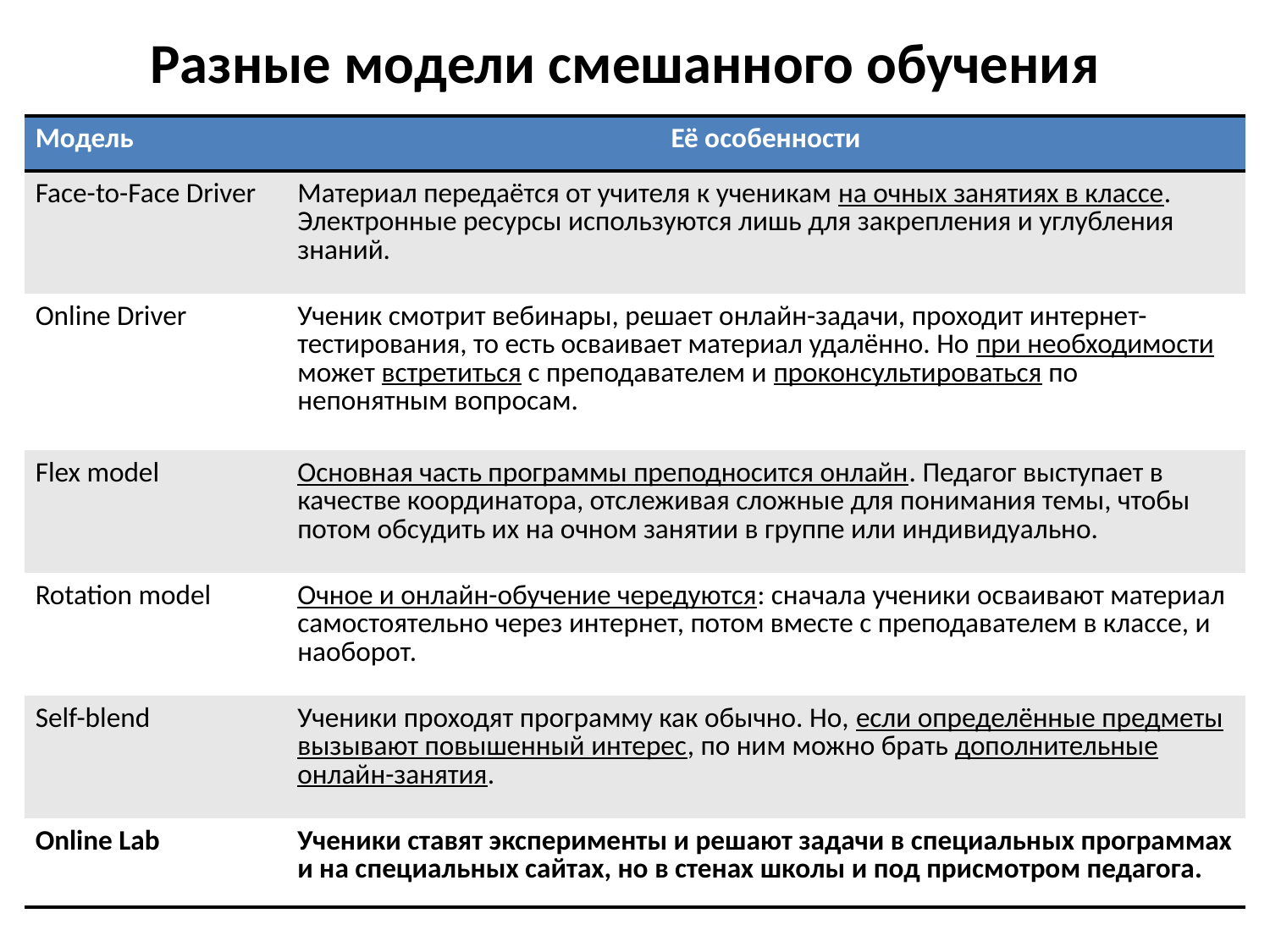

# Разные модели смешанного обучения
| Модель | Её особенности |
| --- | --- |
| Face-to-Face Driver | Материал передаётся от учителя к ученикам на очных занятиях в классе. Электронные ресурсы используются лишь для закрепления и углубления знаний. |
| Online Driver | Ученик смотрит вебинары, решает онлайн-задачи, проходит интернет-тестирования, то есть осваивает материал удалённо. Но при необходимости может встретиться с преподавателем и проконсультироваться по непонятным вопросам. |
| Flex model | Основная часть программы преподносится онлайн. Педагог выступает в качестве координатора, отслеживая сложные для понимания темы, чтобы потом обсудить их на очном занятии в группе или индивидуально. |
| Rotation model | Очное и онлайн-обучение чередуются: сначала ученики осваивают материал самостоятельно через интернет, потом вместе с преподавателем в классе, и наоборот. |
| Self-blend | Ученики проходят программу как обычно. Но, если определённые предметы вызывают повышенный интерес, по ним можно брать дополнительные онлайн-занятия. |
| Online Lab | Ученики ставят эксперименты и решают задачи в специальных программах и на специальных сайтах, но в стенах школы и под присмотром педагога. |